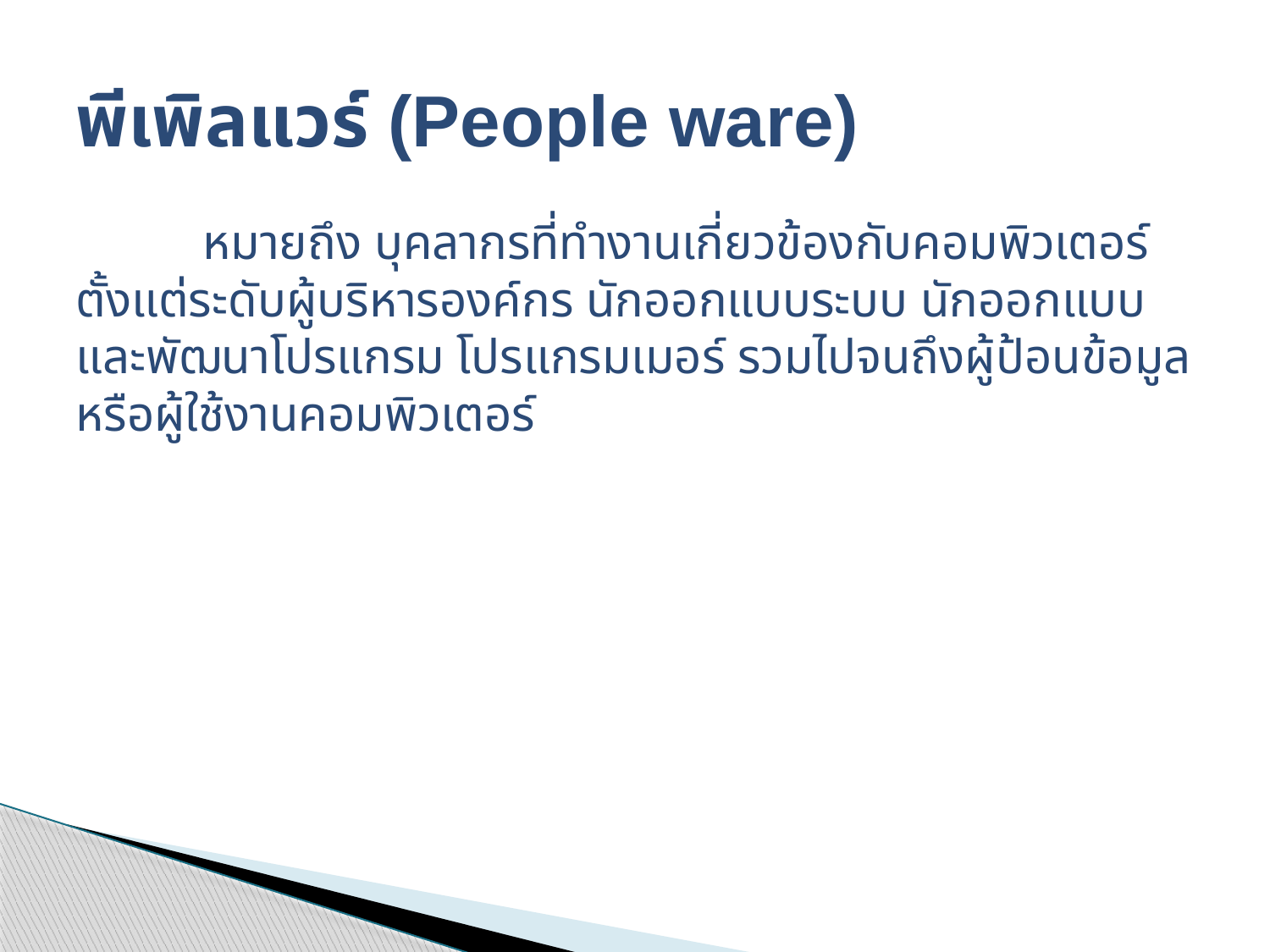

# พีเพิลแวร์ (People ware)
	หมายถึง บุคลากรที่ทำงานเกี่ยวข้องกับคอมพิวเตอร์ ตั้งแต่ระดับผู้บริหารองค์กร นักออกแบบระบบ นักออกแบบและพัฒนาโปรแกรม โปรแกรมเมอร์ รวมไปจนถึงผู้ป้อนข้อมูลหรือผู้ใช้งานคอมพิวเตอร์